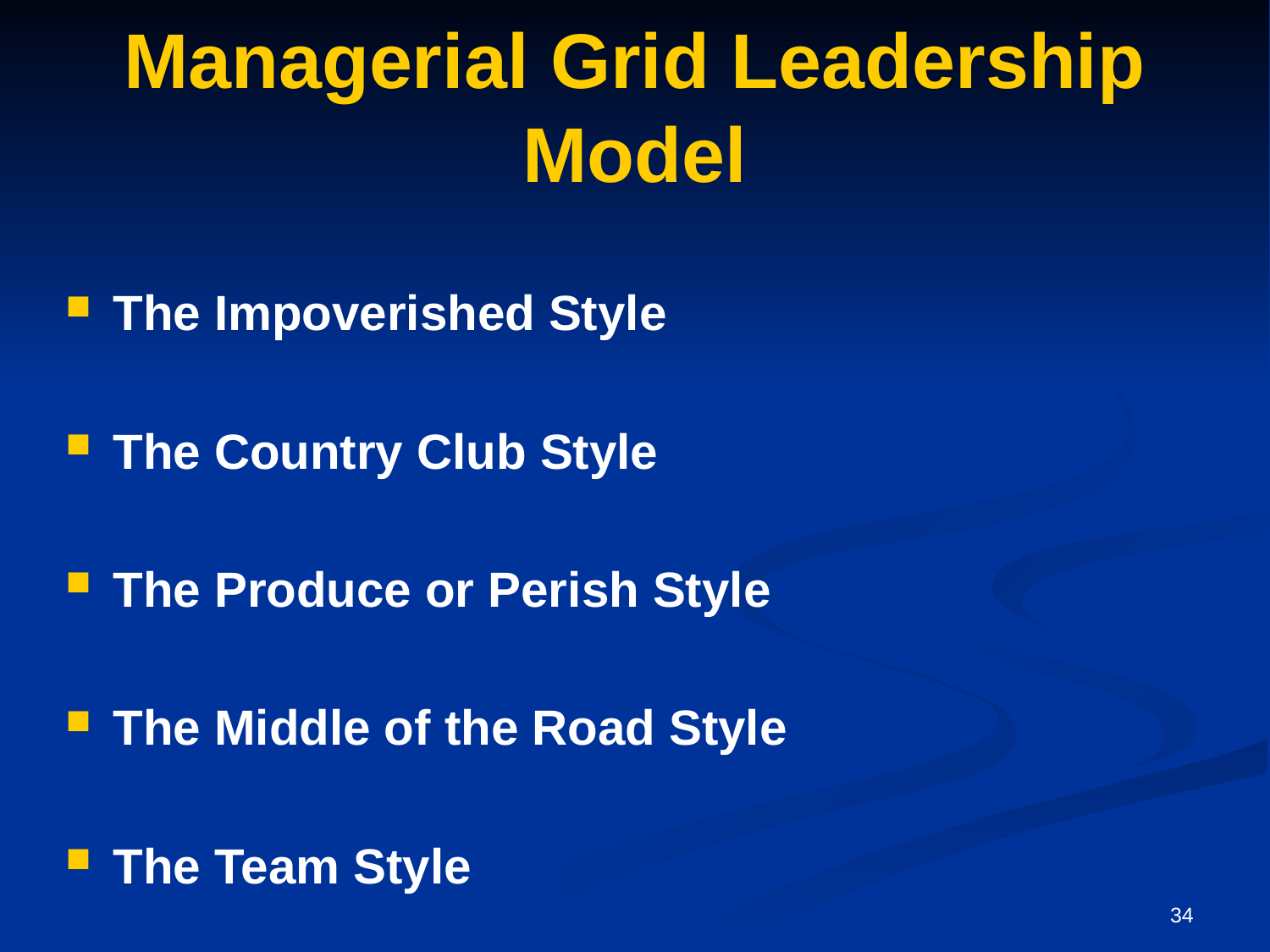

# Managerial Grid Leadership Model
The Impoverished Style

The Country Club Style

The Produce or Perish Style

The Middle of the Road Style

The Team Style

34